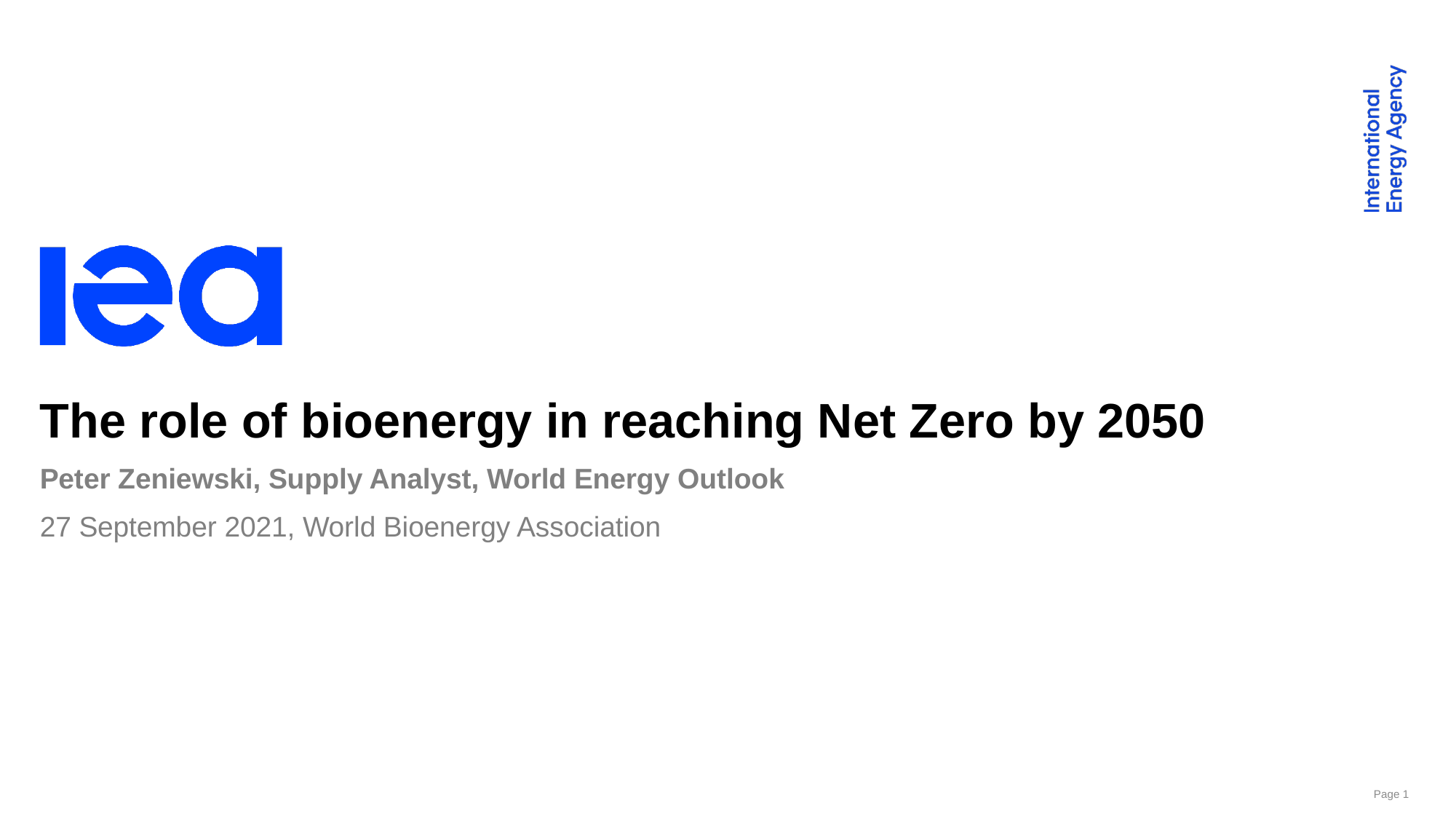

The role of bioenergy in reaching Net Zero by 2050
Peter Zeniewski, Supply Analyst, World Energy Outlook
27 September 2021, World Bioenergy Association